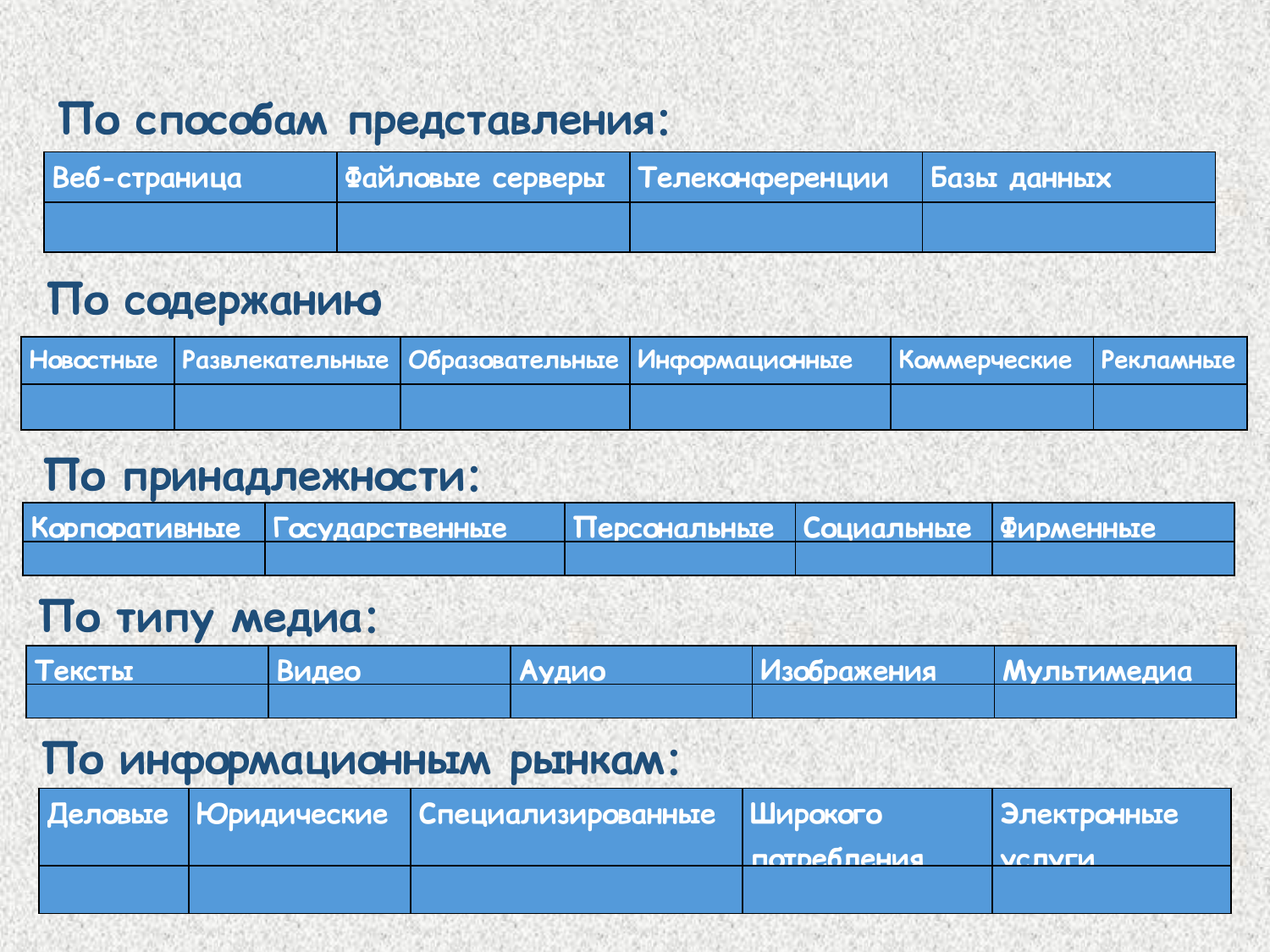

По способам представления:
| Веб-страница | Файловые серверы | Телеконференции | Базы данных |
| --- | --- | --- | --- |
|  |  |  |  |
По содержанию:
| Новостные | Развлекательные | Образовательные | Информационные | Коммерческие | Рекламные |
| --- | --- | --- | --- | --- | --- |
|  |  |  |  |  |  |
По принадлежности:
| Корпоративные | Государственные | Персональные | Социальные | Фирменные |
| --- | --- | --- | --- | --- |
|  |  |  |  |  |
По типу медиа:
| Тексты | Видео | Аудио | Изображения | Мультимедиа |
| --- | --- | --- | --- | --- |
|  |  |  |  |  |
По информационным рынкам:
| Деловые | Юридические | Специализированные | Широкого потребления | Электронные услуги |
| --- | --- | --- | --- | --- |
|  |  |  |  |  |